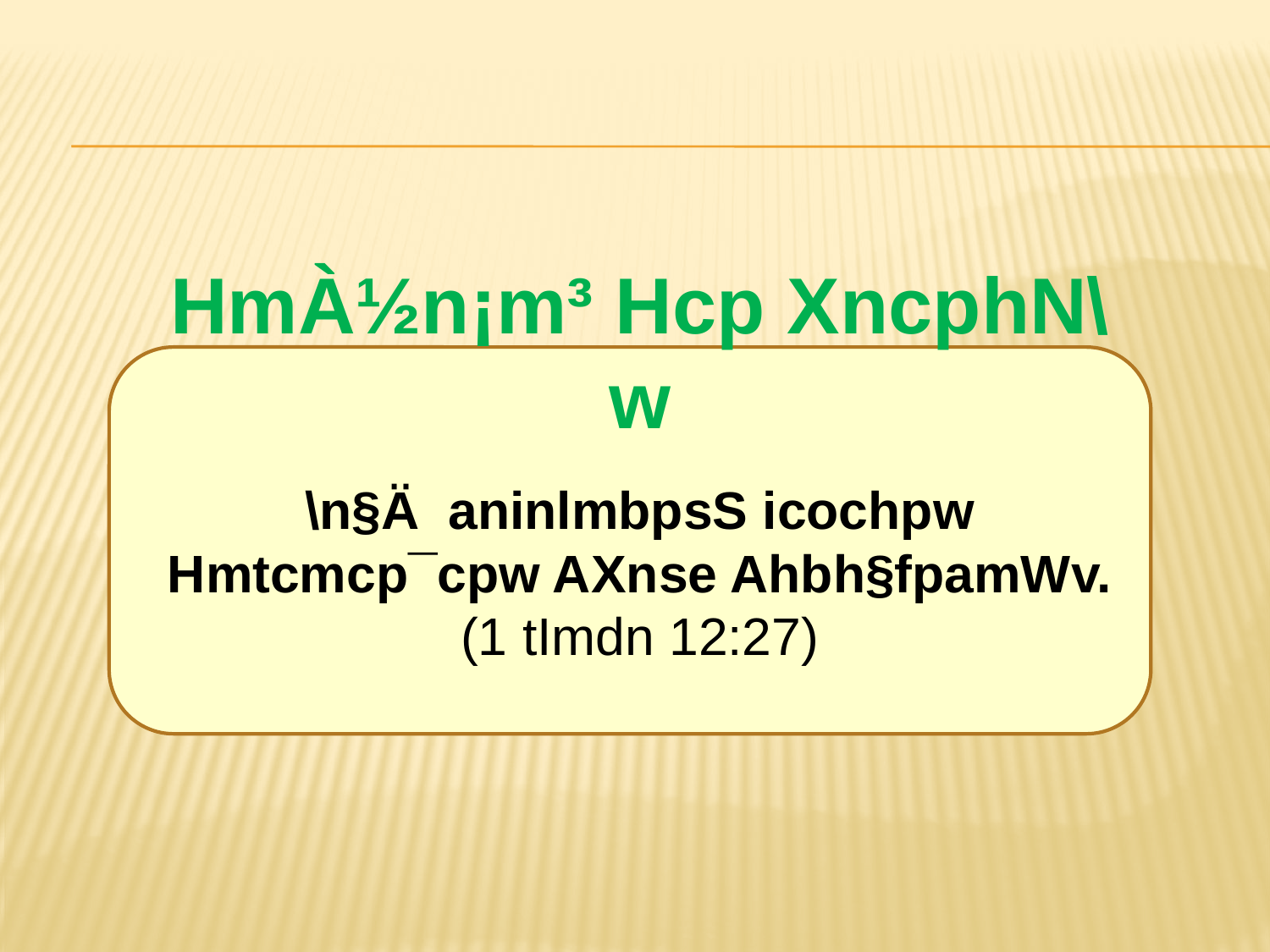

HmÀ½n¡m³ Hcp XncphN\w

\n§Ä  aninlmbpsS icochpw Hmtcmcp¯cpw AXnse Ahbh§fpamWv.
(1 tImdn 12:27)